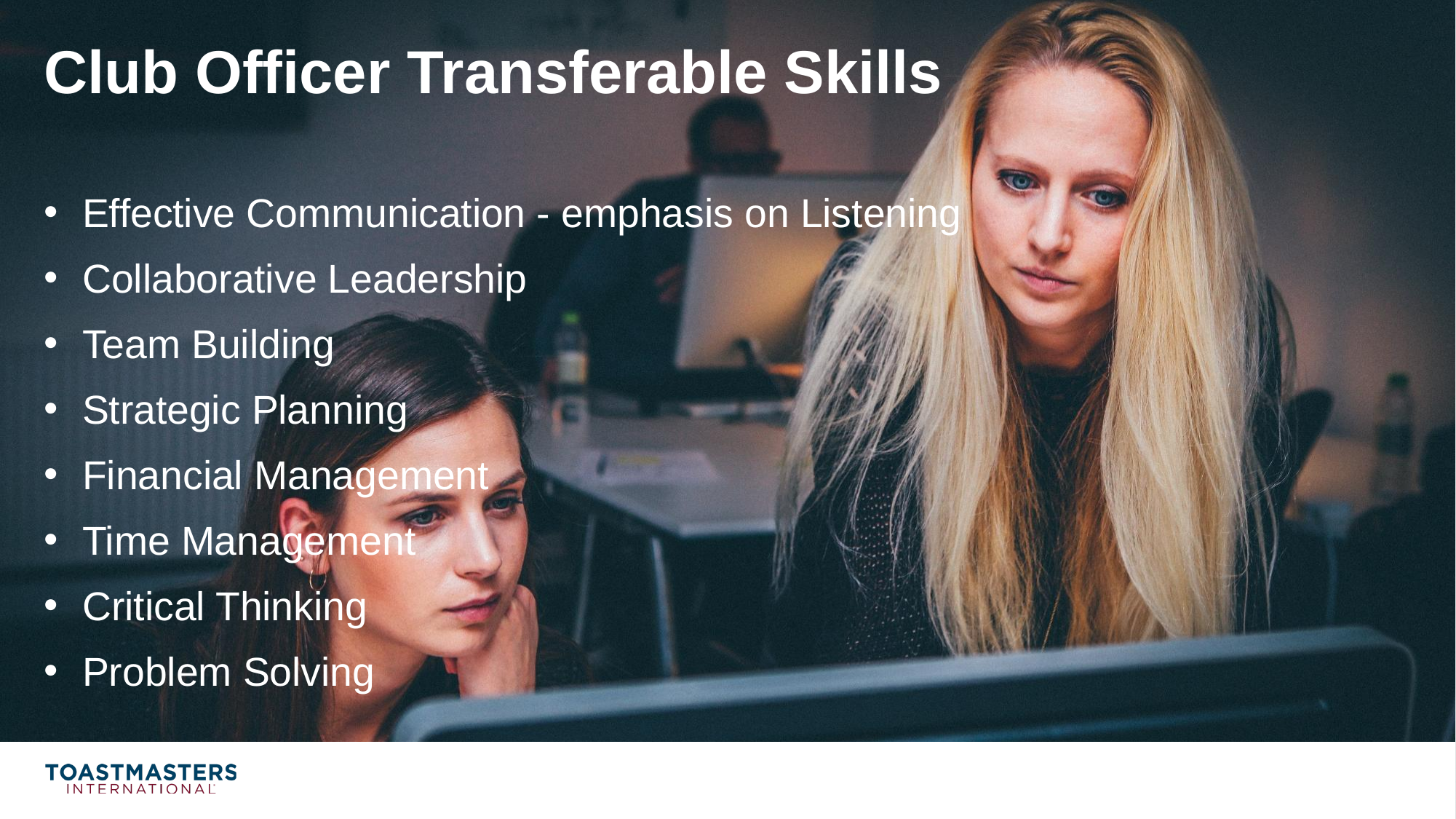

# Club Officer Transferable Skills
Effective Communication - emphasis on Listening
Collaborative Leadership
Team Building
Strategic Planning
Financial Management
Time Management
Critical Thinking
Problem Solving